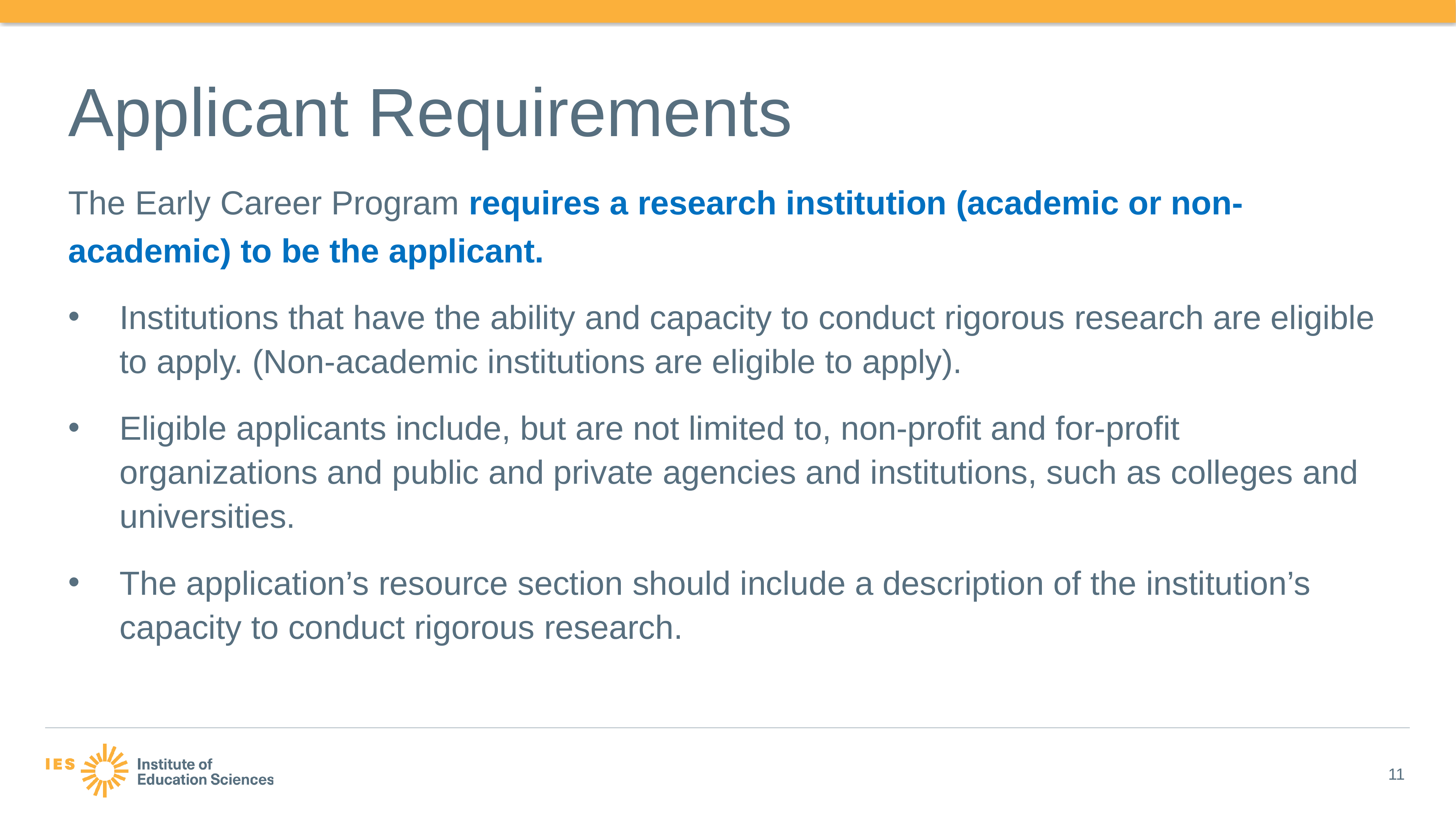

# Applicant Requirements
The Early Career Program requires a research institution (academic or non-academic) to be the applicant.
Institutions that have the ability and capacity to conduct rigorous research are eligible to apply. (Non-academic institutions are eligible to apply).
Eligible applicants include, but are not limited to, non-profit and for-profit organizations and public and private agencies and institutions, such as colleges and universities.
The application’s resource section should include a description of the institution’s capacity to conduct rigorous research.

11